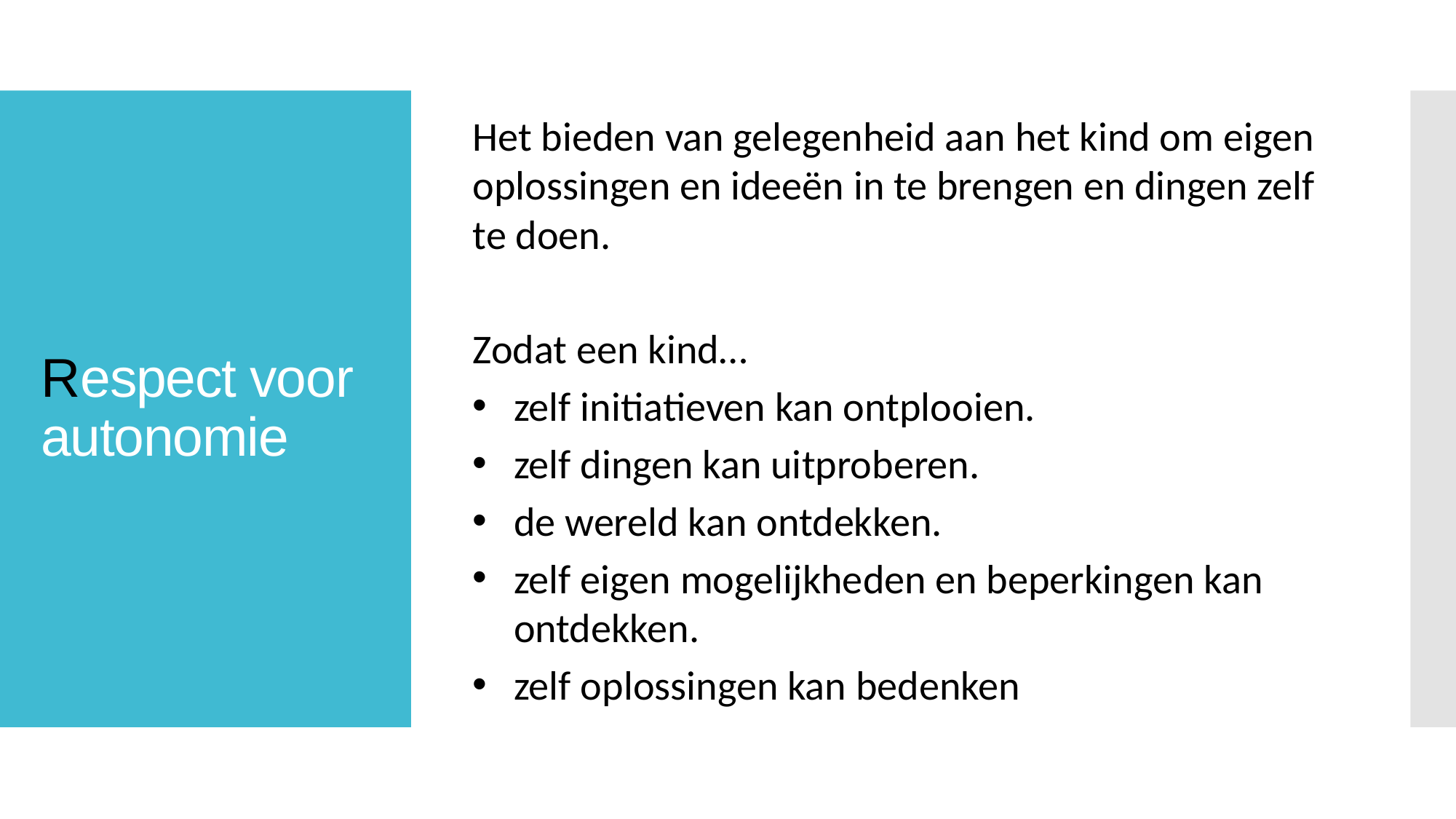

Het bieden van gelegenheid aan het kind om eigen oplossingen en ideeën in te brengen en dingen zelf te doen.

Zodat een kind…
zelf initiatieven kan ontplooien.
zelf dingen kan uitproberen.
de wereld kan ontdekken.
zelf eigen mogelijkheden en beperkingen kan ontdekken.
zelf oplossingen kan bedenken
# Respect voor autonomie